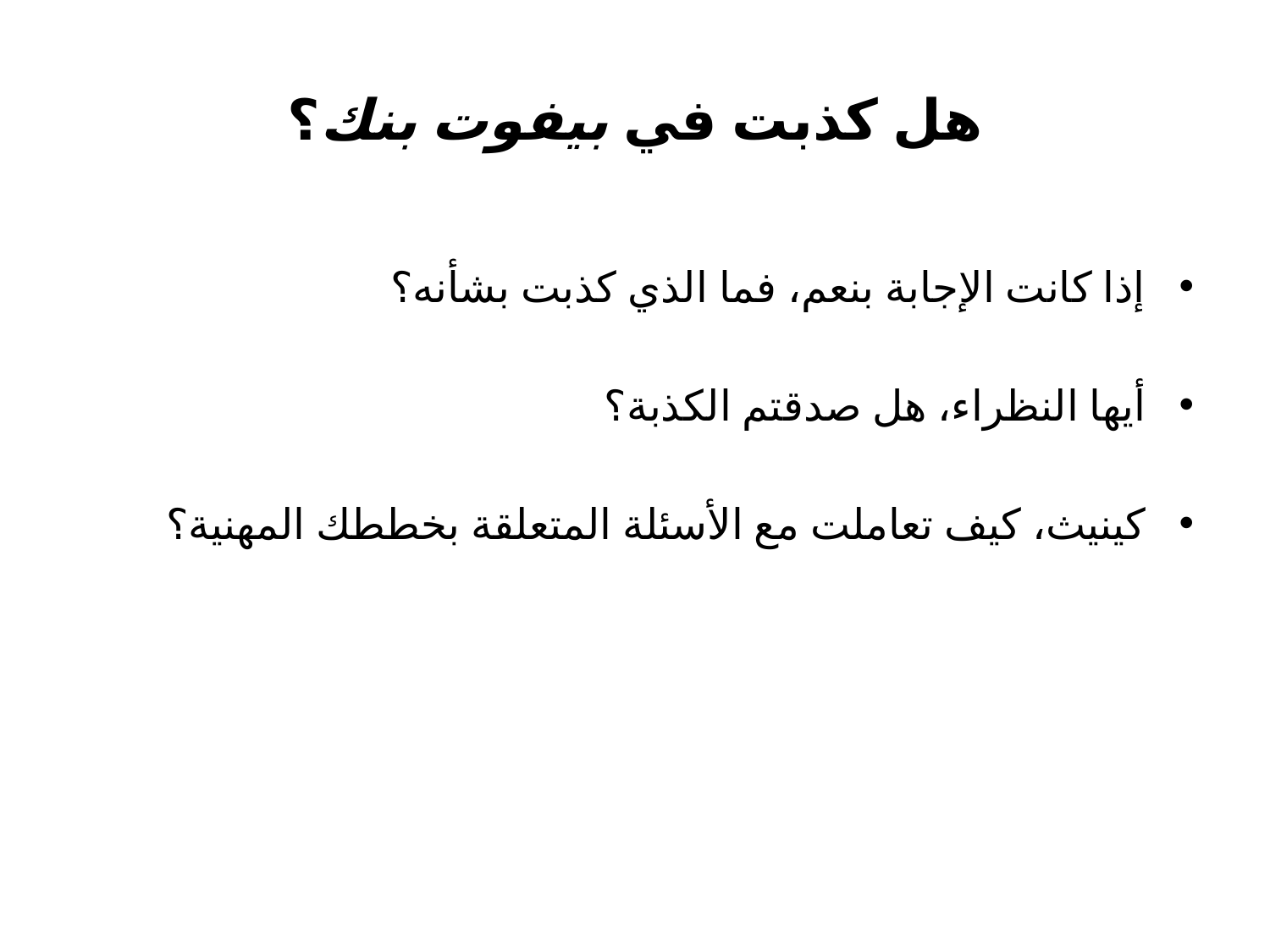

# هل كذبت في بيفوت بنك؟
إذا كانت الإجابة بنعم، فما الذي كذبت بشأنه؟

أيها النظراء، هل صدقتم الكذبة؟

كينيث، كيف تعاملت مع الأسئلة المتعلقة بخططك المهنية؟